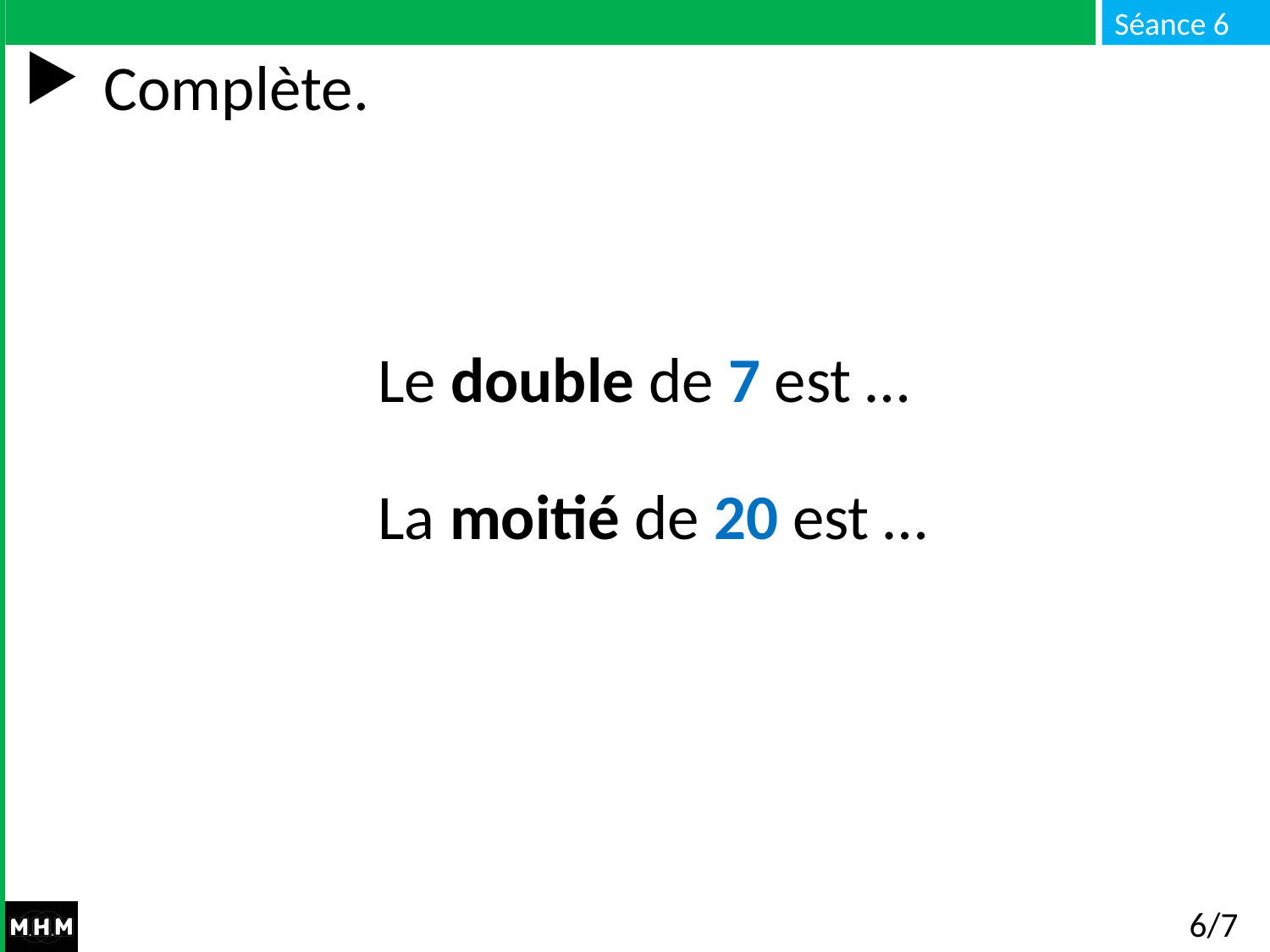

# Complète.
Le double de 7 est …

La moitié de 20 est …
6/7